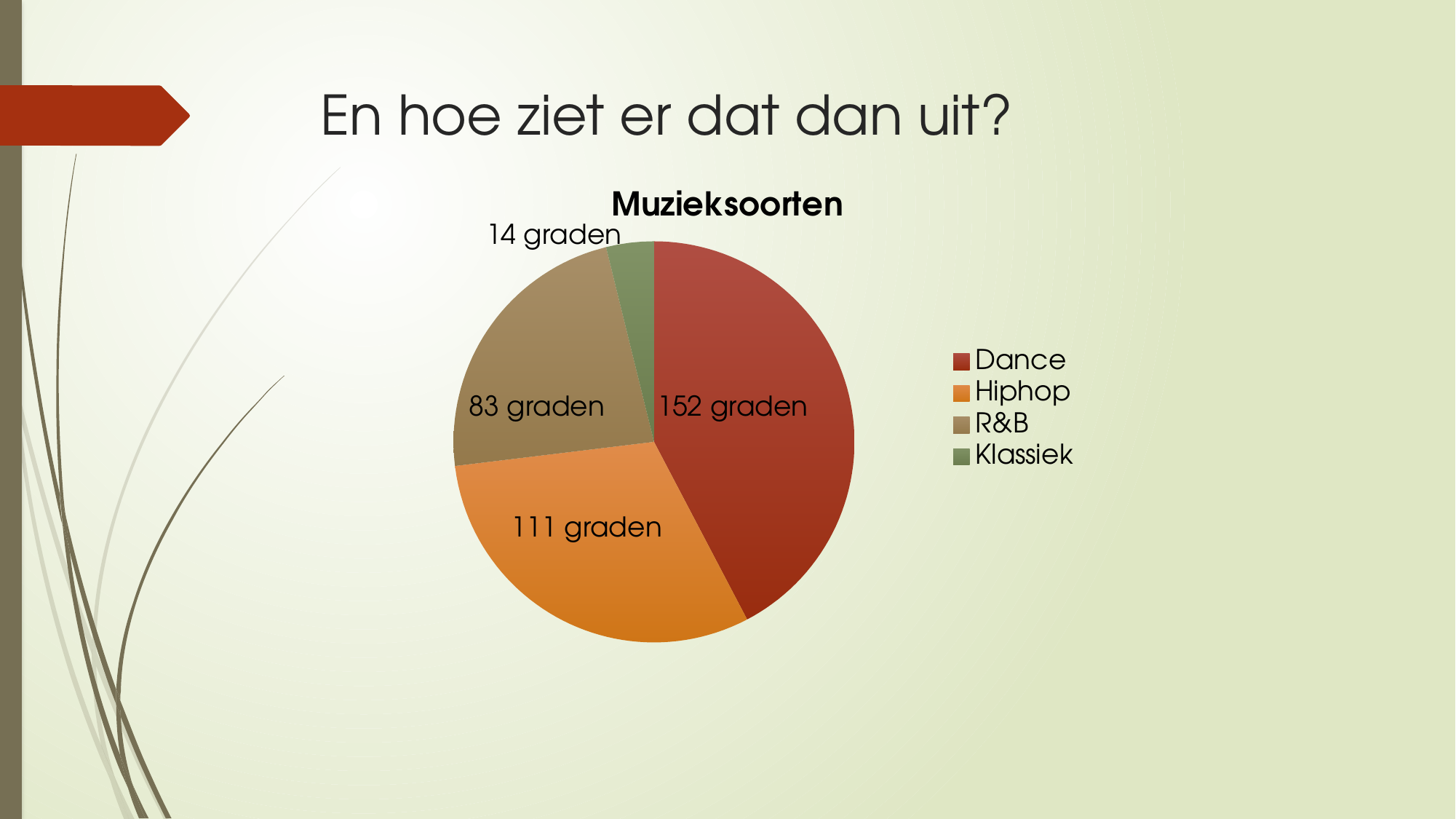

# En hoe ziet er dat dan uit?

### Chart: Muzieksoorten

| Category | Verkoop |
|---|---|
| Dance | 22.0 |
| Hiphop | 16.0 |
| R&B | 12.0 |
| Klassiek | 2.0 |
14 graden
83 graden
152 graden
111 graden